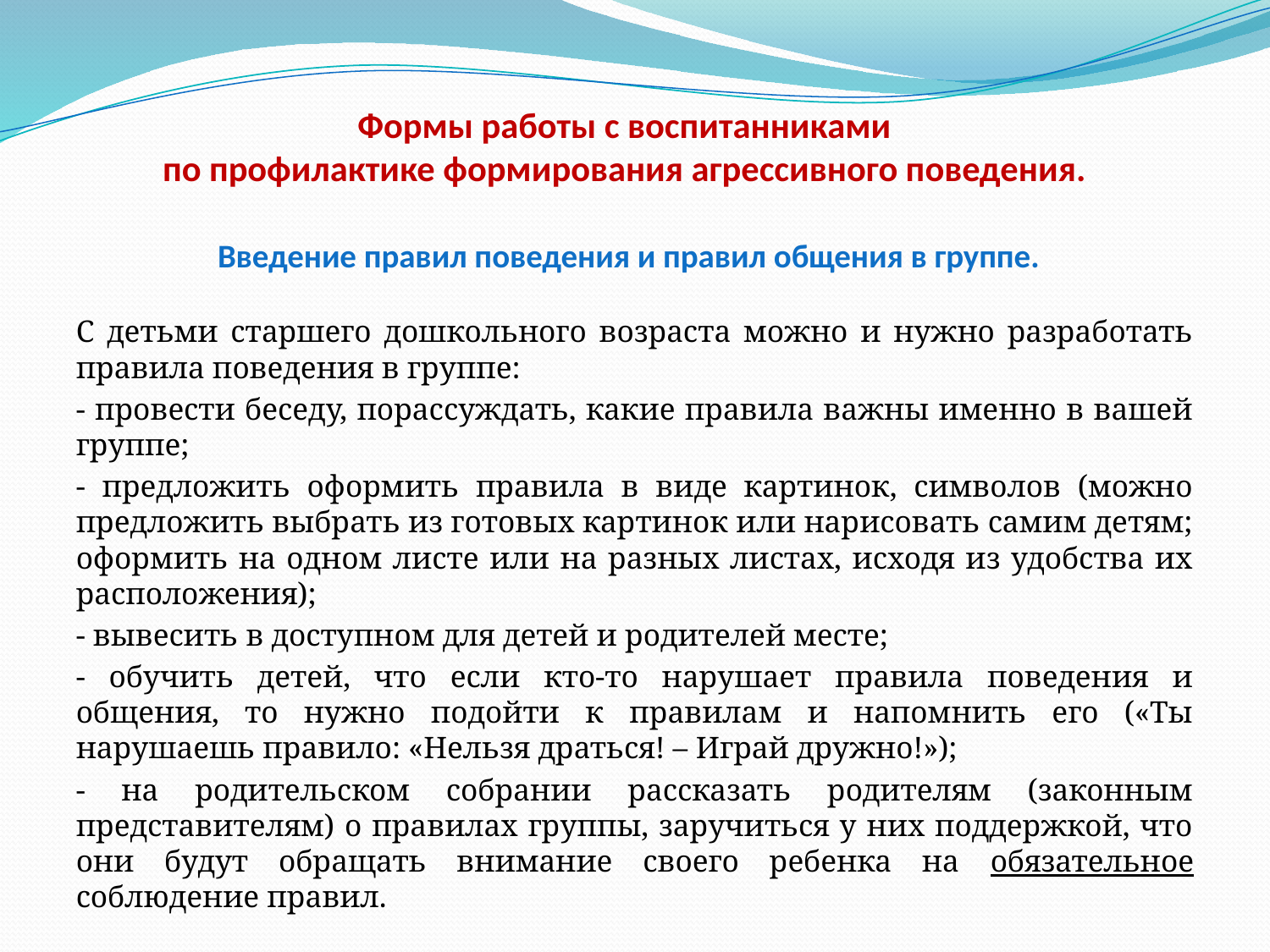

# Формы работы с воспитанниками по профилактике формирования агрессивного поведения. Введение правил поведения и правил общения в группе.
С детьми старшего дошкольного возраста можно и нужно разработать правила поведения в группе:
- провести беседу, порассуждать, какие правила важны именно в вашей группе;
- предложить оформить правила в виде картинок, символов (можно предложить выбрать из готовых картинок или нарисовать самим детям; оформить на одном листе или на разных листах, исходя из удобства их расположения);
- вывесить в доступном для детей и родителей месте;
- обучить детей, что если кто-то нарушает правила поведения и общения, то нужно подойти к правилам и напомнить его («Ты нарушаешь правило: «Нельзя драться! – Играй дружно!»);
- на родительском собрании рассказать родителям (законным представителям) о правилах группы, заручиться у них поддержкой, что они будут обращать внимание своего ребенка на обязательное соблюдение правил.